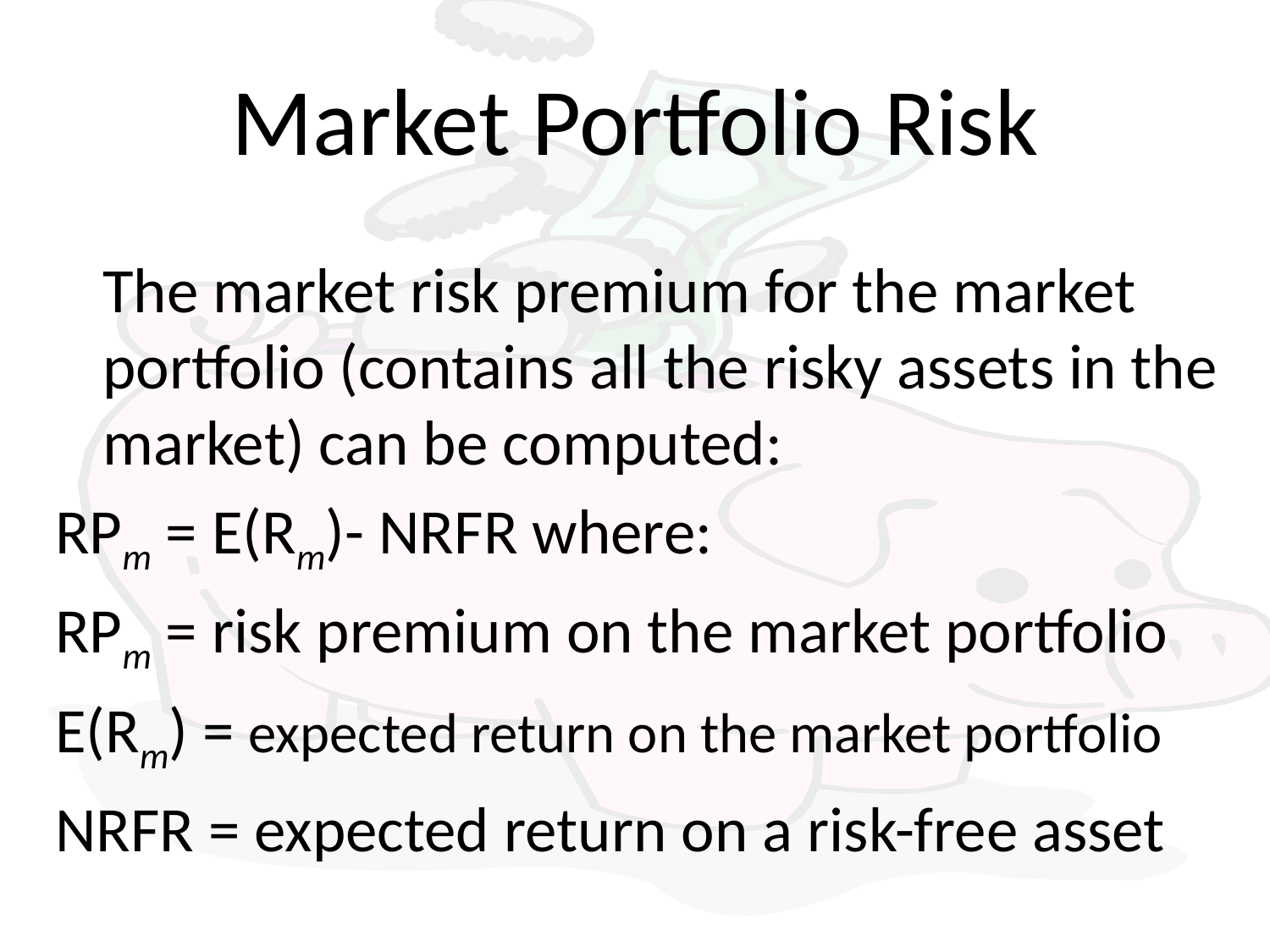

# Market Portfolio Risk
	The market risk premium for the market portfolio (contains all the risky assets in the market) can be computed:
RPm = E(Rm)- NRFR where:
RPm = risk premium on the market portfolio
E(Rm) = expected return on the market portfolio
NRFR = expected return on a risk-free asset